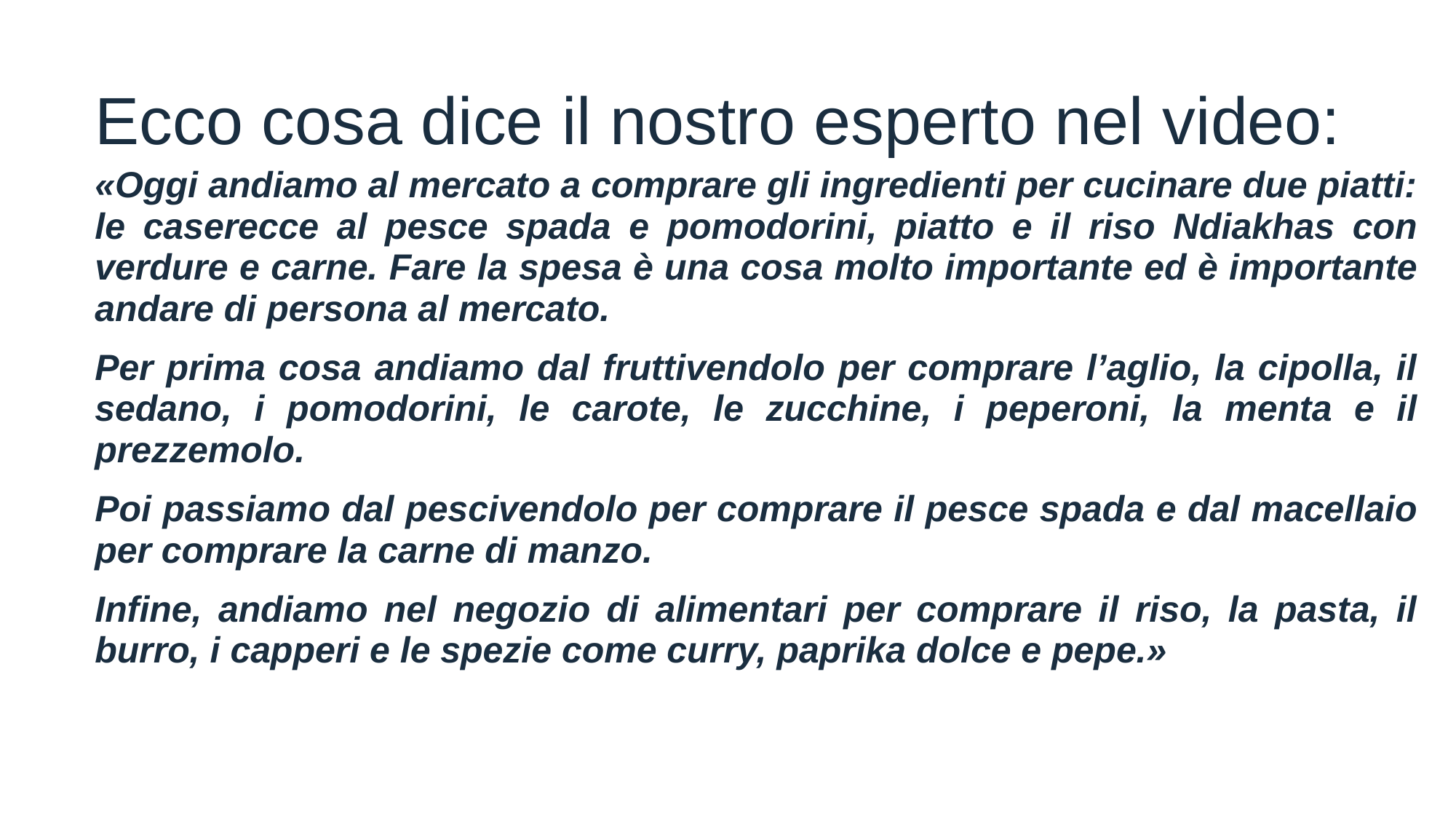

# Ecco cosa dice il nostro esperto nel video:
«Oggi andiamo al mercato a comprare gli ingredienti per cucinare due piatti: le caserecce al pesce spada e pomodorini, piatto e il riso Ndiakhas con verdure e carne. Fare la spesa è una cosa molto importante ed è importante andare di persona al mercato.
Per prima cosa andiamo dal fruttivendolo per comprare l’aglio, la cipolla, il sedano, i pomodorini, le carote, le zucchine, i peperoni, la menta e il prezzemolo.
Poi passiamo dal pescivendolo per comprare il pesce spada e dal macellaio per comprare la carne di manzo.
Infine, andiamo nel negozio di alimentari per comprare il riso, la pasta, il burro, i capperi e le spezie come curry, paprika dolce e pepe.»